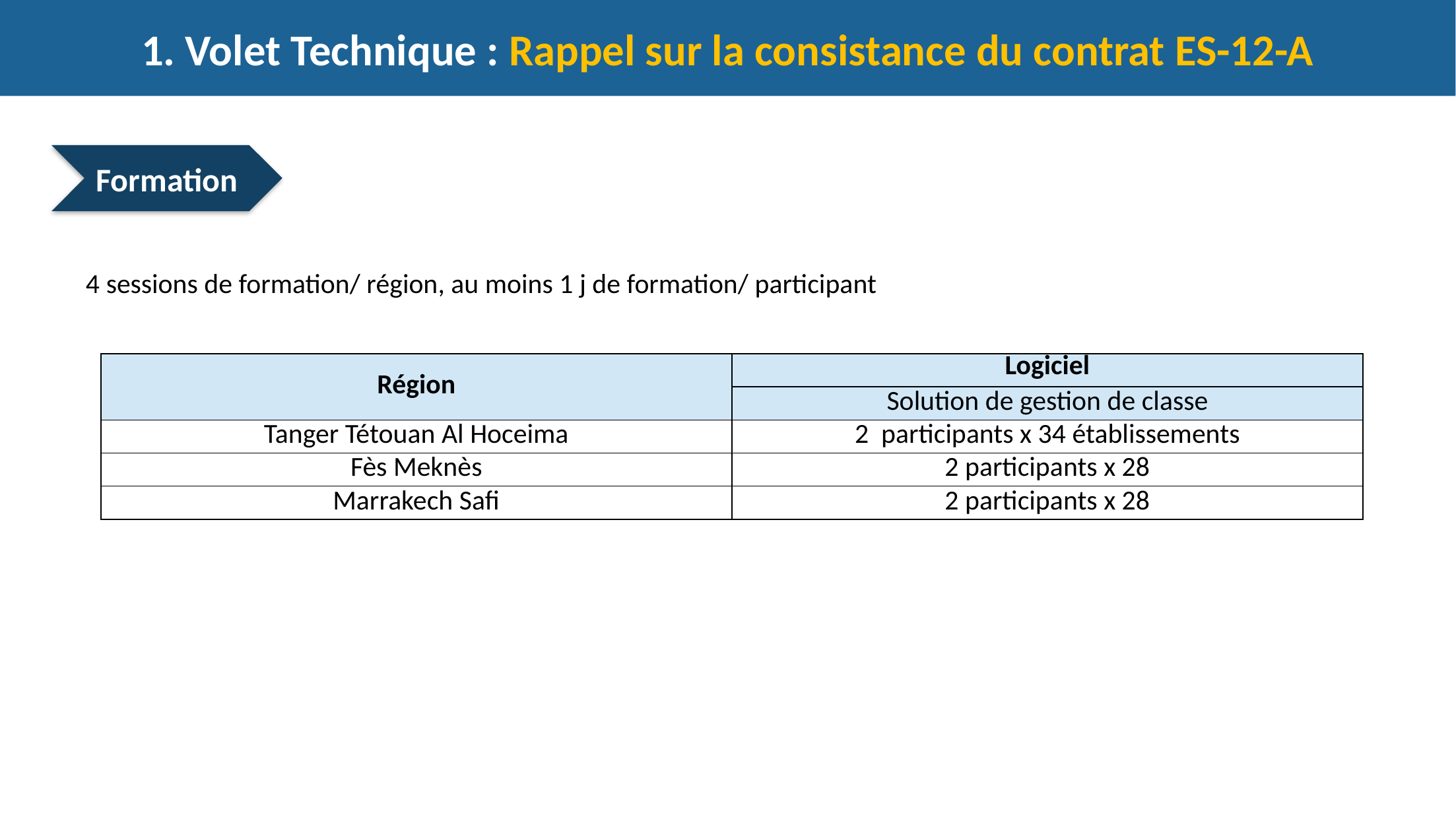

1. Volet Technique : Rappel sur la consistance du contrat ES-12-A

Formation
4 sessions de formation/ région, au moins 1 j de formation/ participant
| Région | Logiciel |
| --- | --- |
|  | Solution de gestion de classe |
| Tanger Tétouan Al Hoceima | 2 participants x 34 établissements |
| Fès Meknès | 2 participants x 28 |
| Marrakech Safi | 2 participants x 28 |